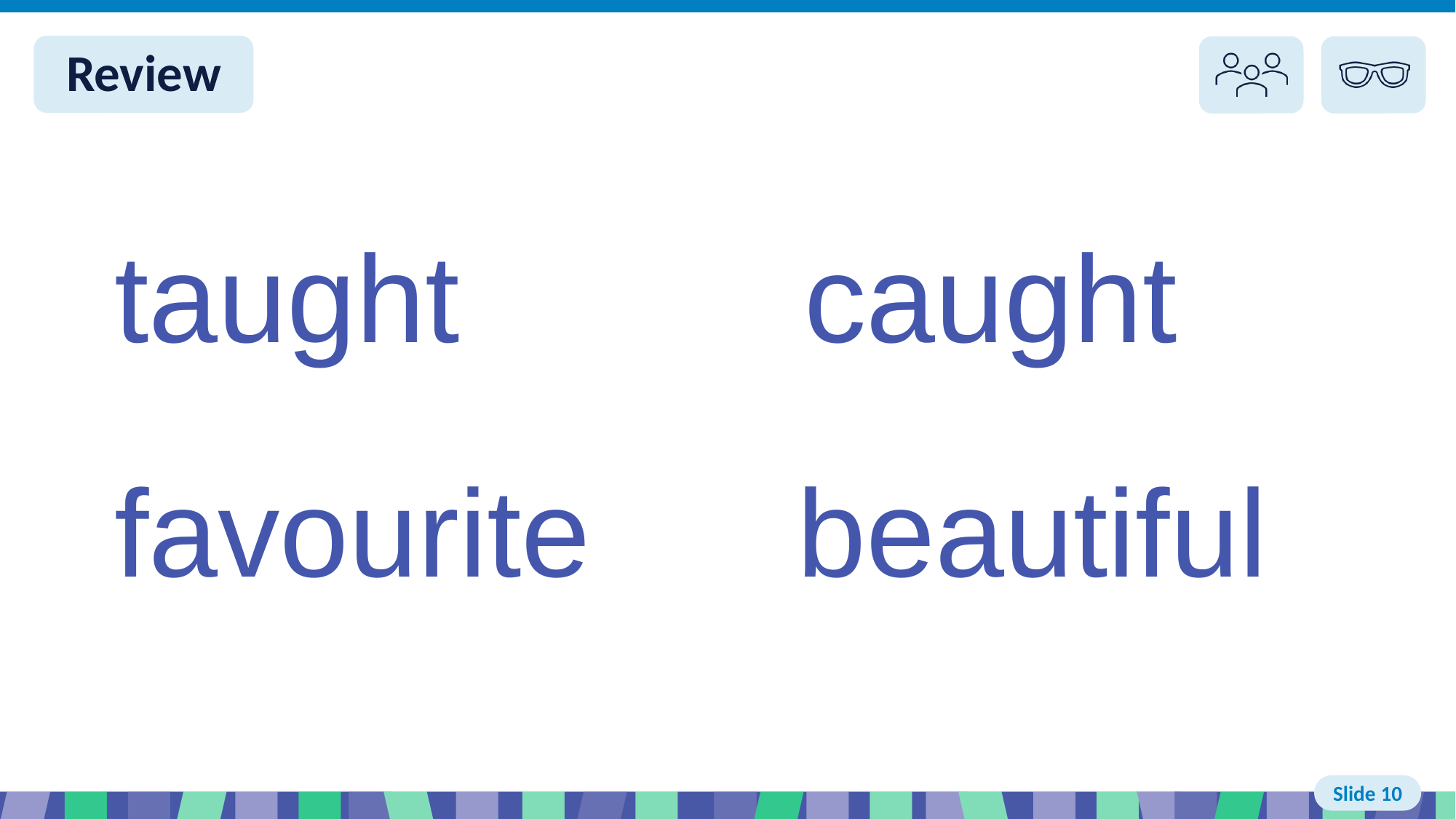

Slide 10 Review You do
taught          caught

favourite      beautiful